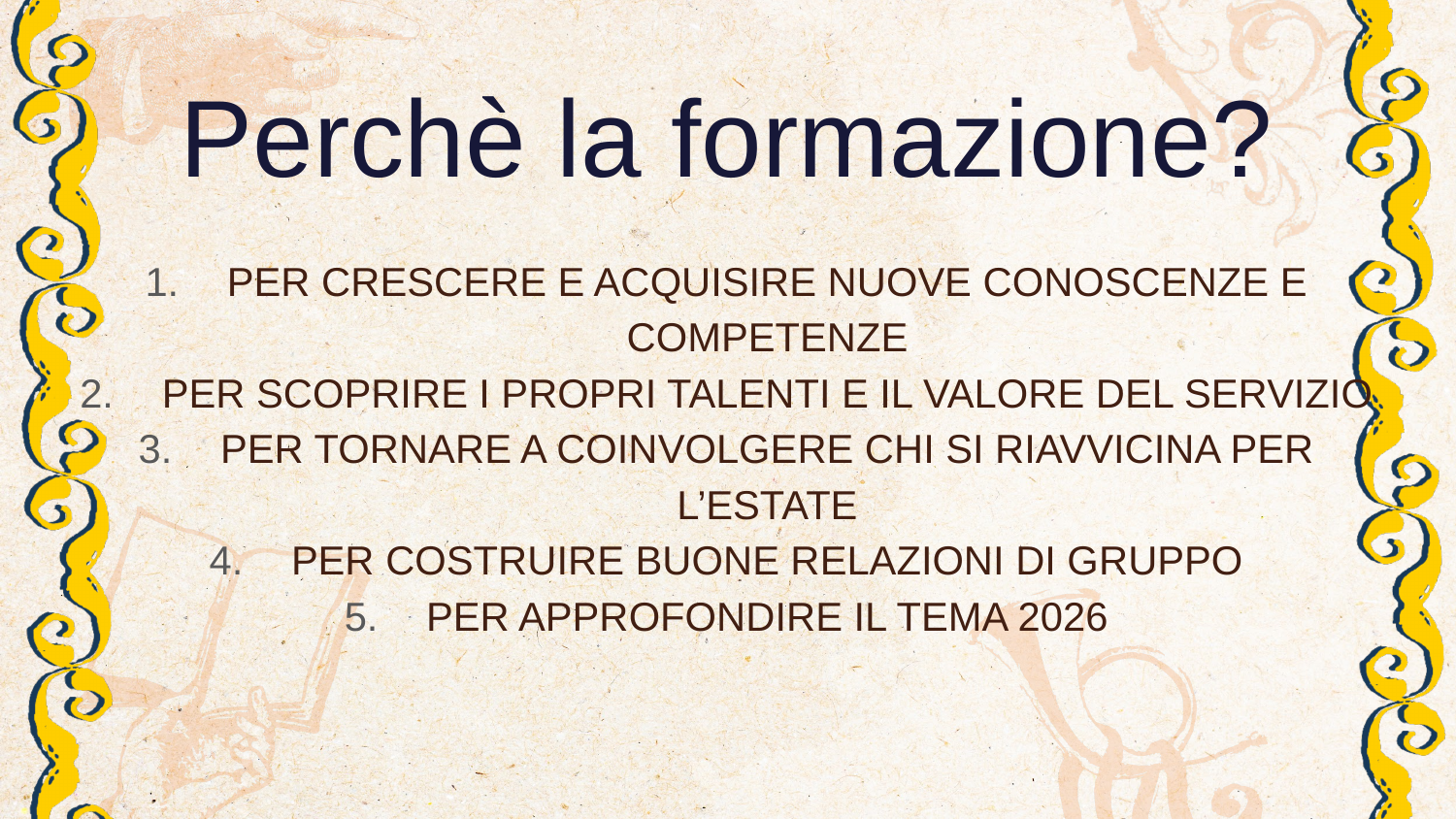

Perchè la formazione?
PER CRESCERE E ACQUISIRE NUOVE CONOSCENZE E COMPETENZE
PER SCOPRIRE I PROPRI TALENTI E IL VALORE DEL SERVIZIO
PER TORNARE A COINVOLGERE CHI SI RIAVVICINA PER L’ESTATE
PER COSTRUIRE BUONE RELAZIONI DI GRUPPO
PER APPROFONDIRE IL TEMA 2026